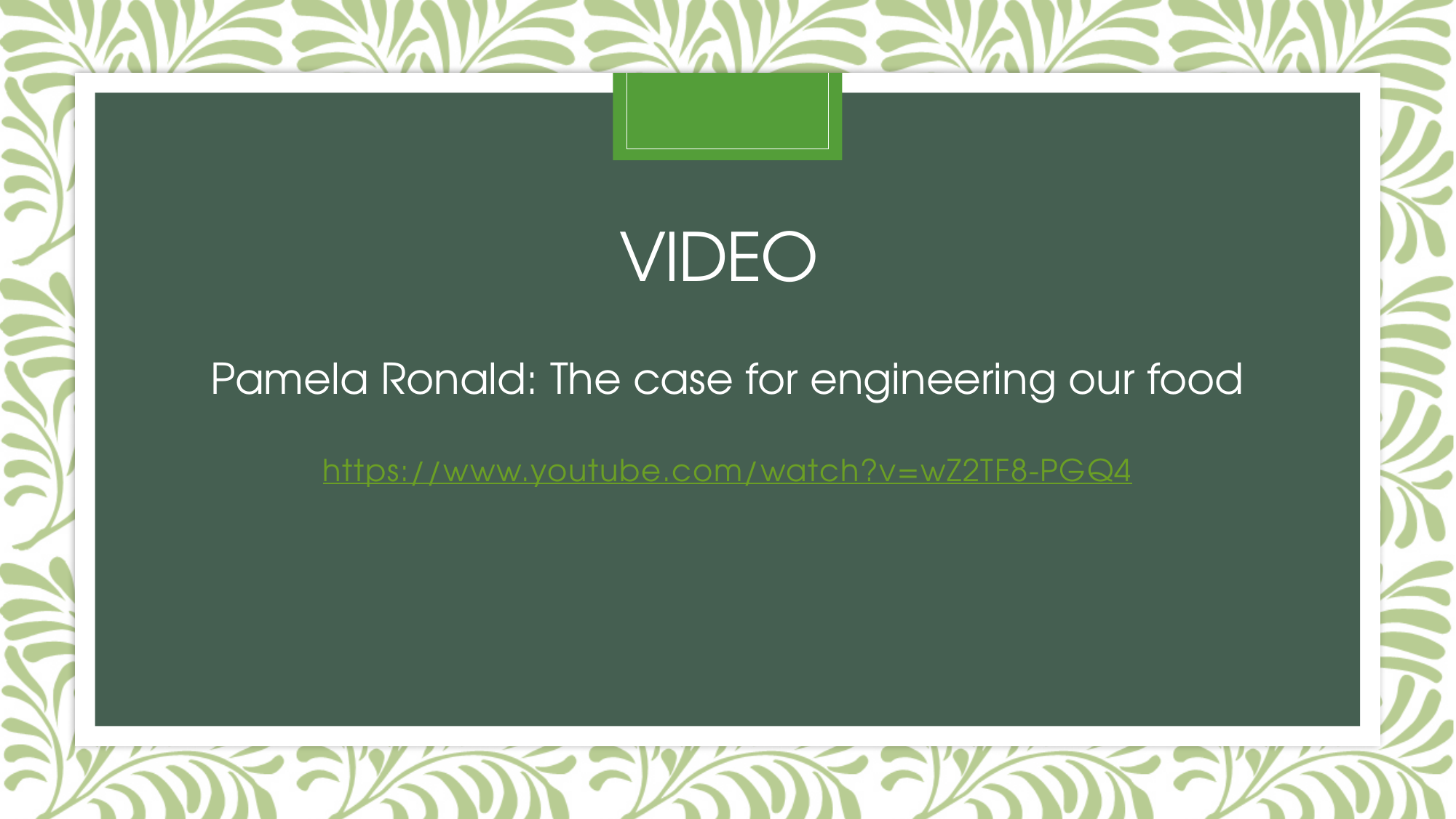

# Video Pamela Ronald: The case for engineering our food
https://www.youtube.com/watch?v=wZ2TF8-PGQ4